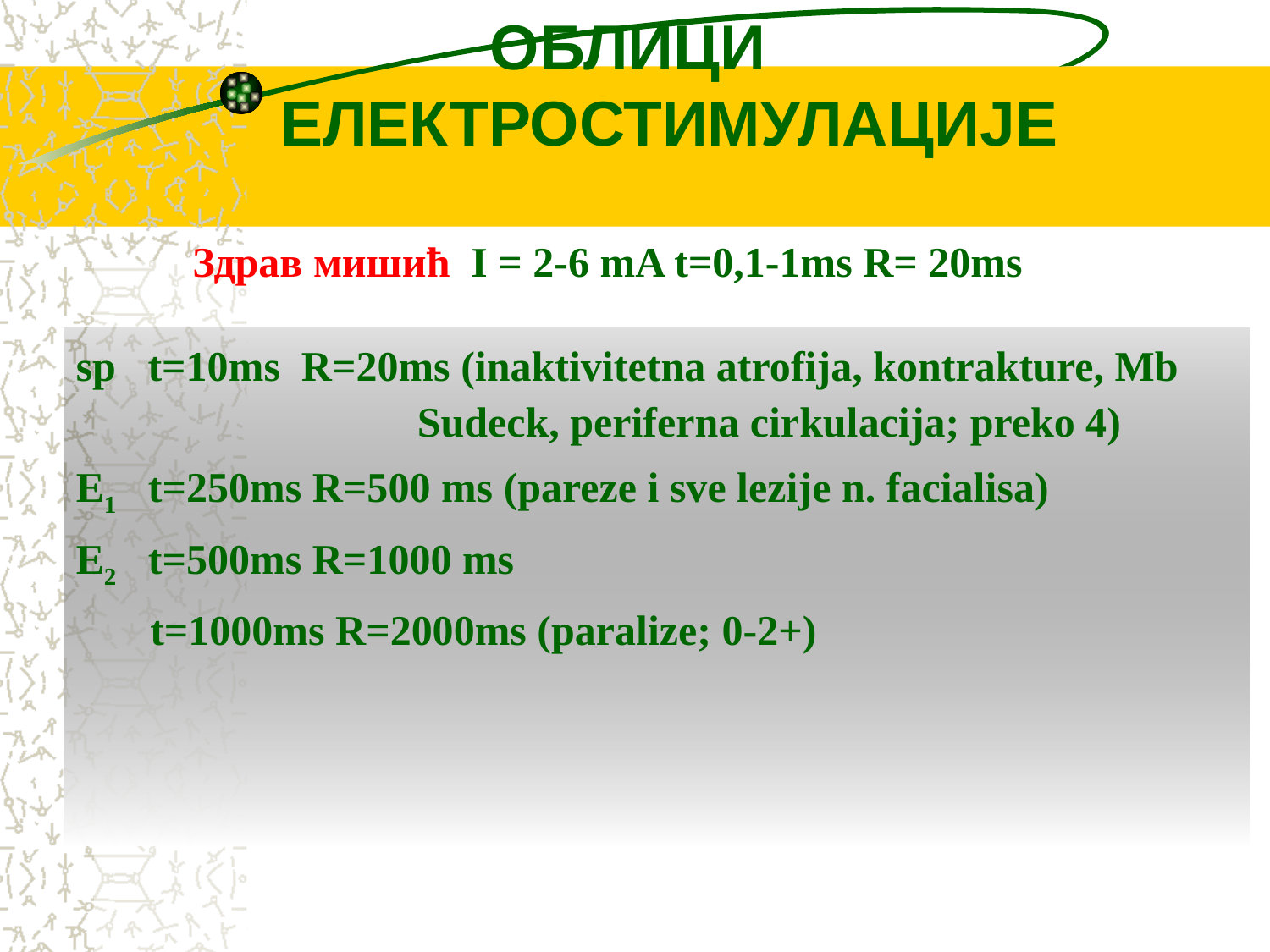

ОБЛИЦИ   ЕЛЕКТРОСТИМУЛАЦИЈЕ
Здрав мишић  I = 2-6 mA t=0,1-1ms R= 20ms
sp   t=10ms  R=20ms (inaktivitetna atrofija, kontrakture, Mb Sudeck, periferna cirkulacija; preko 4)
E1   t=250ms R=500 ms (pareze i sve lezije n. facialisa)
E2   t=500ms R=1000 ms
       t=1000ms R=2000ms (paralize; 0-2+)